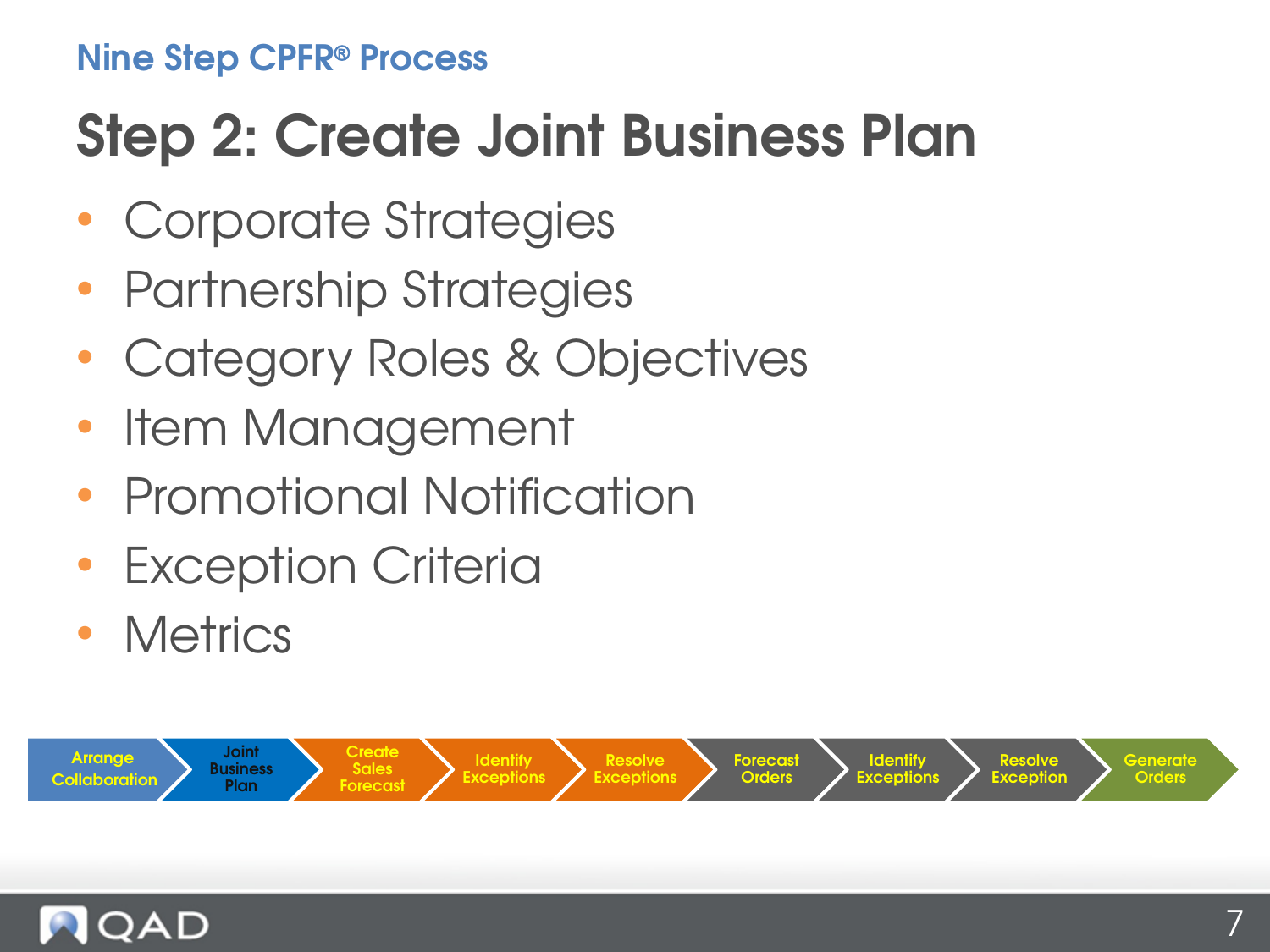

Nine Step CPFR® Process
# Step 2: Create Joint Business Plan
Corporate Strategies
Partnership Strategies
Category Roles & Objectives
Item Management
Promotional Notification
Exception Criteria
Metrics
Arrange
 Collaboration
Joint Business Plan
Create Sales Forecast
Identify Exceptions
Resolve Exceptions
Forecast Orders
Identify Exceptions
Resolve Exception
Generate Orders
7